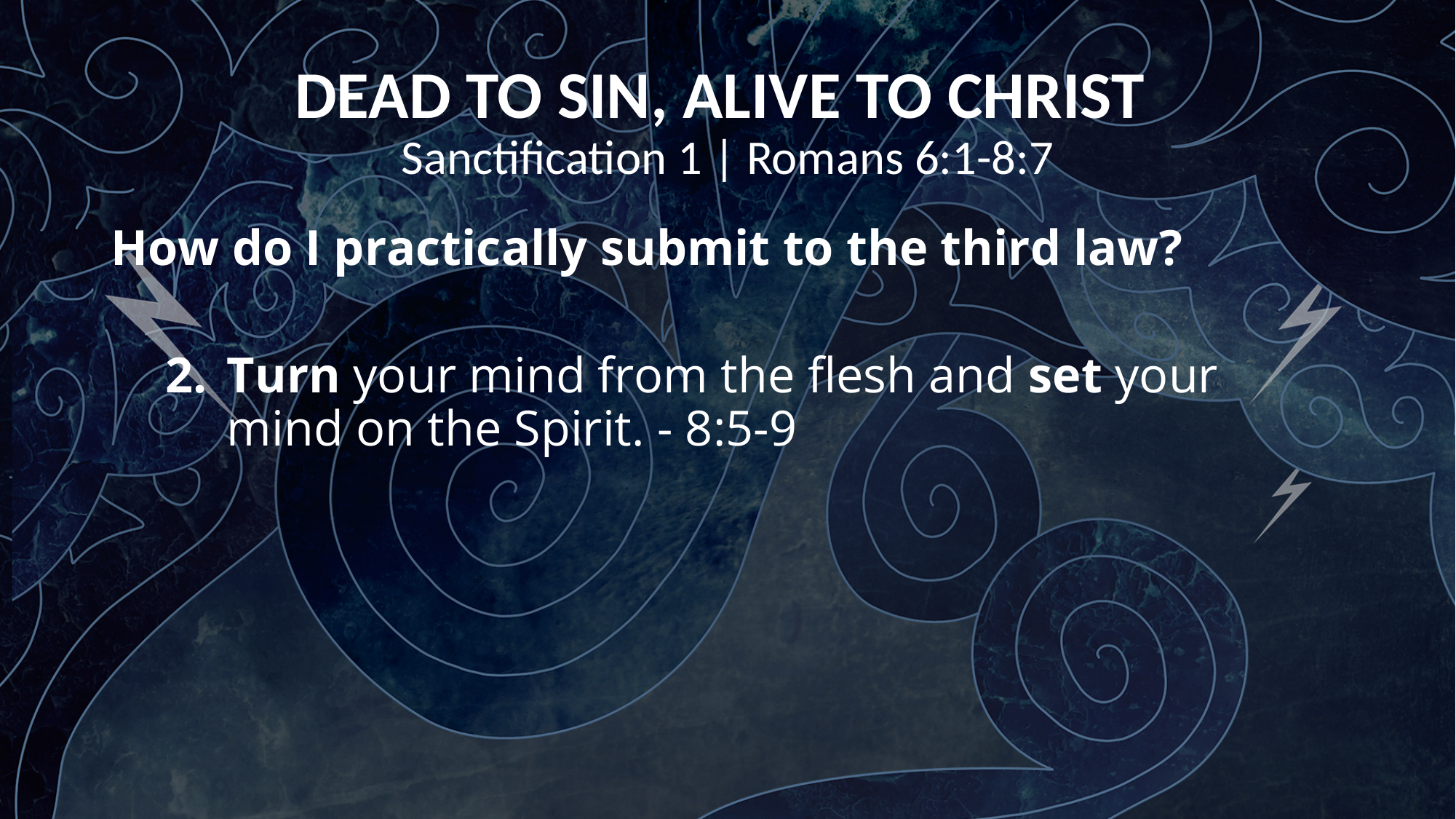

DEAD TO SIN, ALIVE TO CHRIST
Sanctification 1 | Romans 6:1-8:7
How do I practically submit to the third law?

Turn your mind from the flesh and set your mind on the Spirit. - 8:5-9